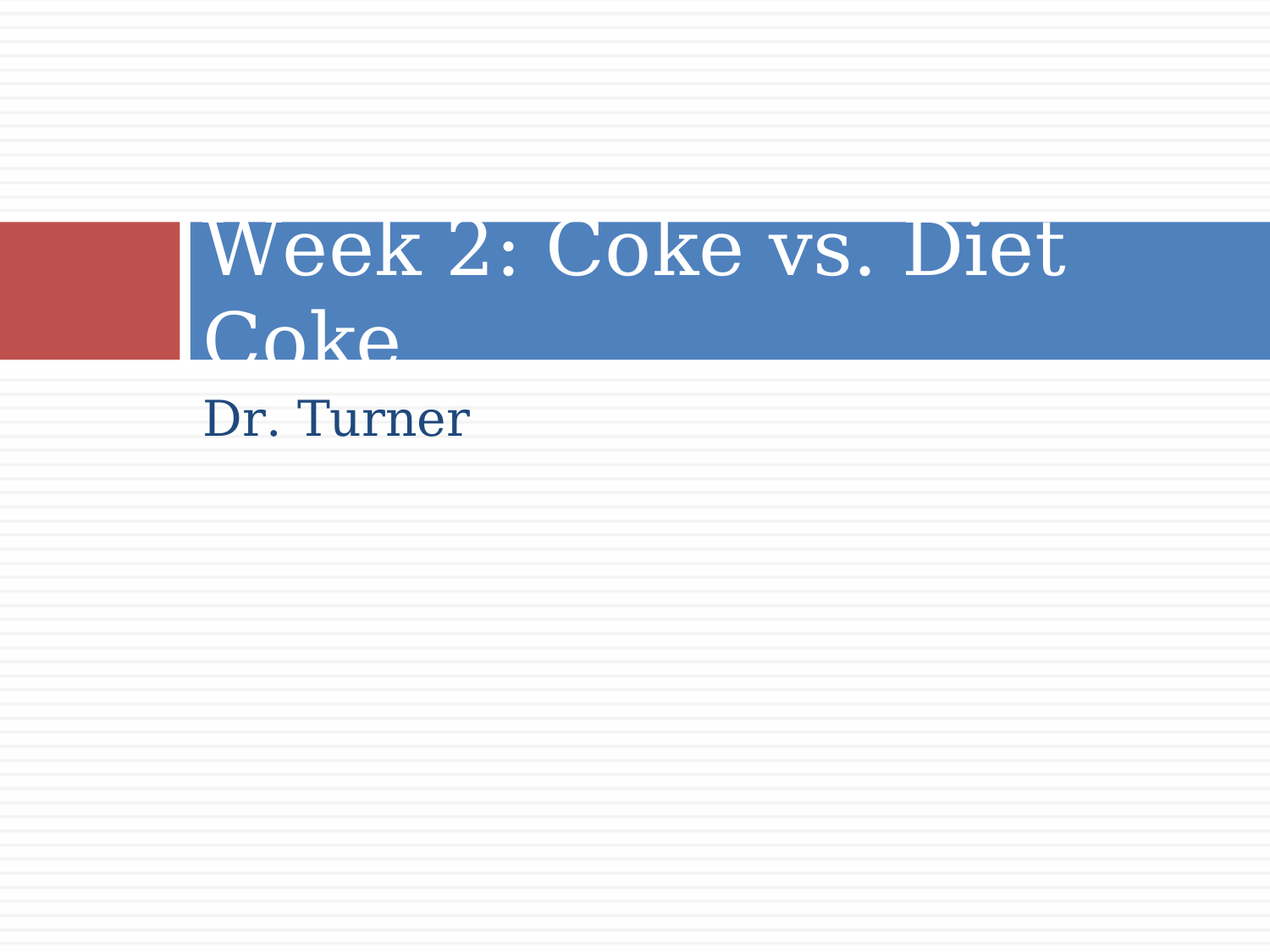

# Week 2: Coke vs. Diet Coke
Dr. Turner